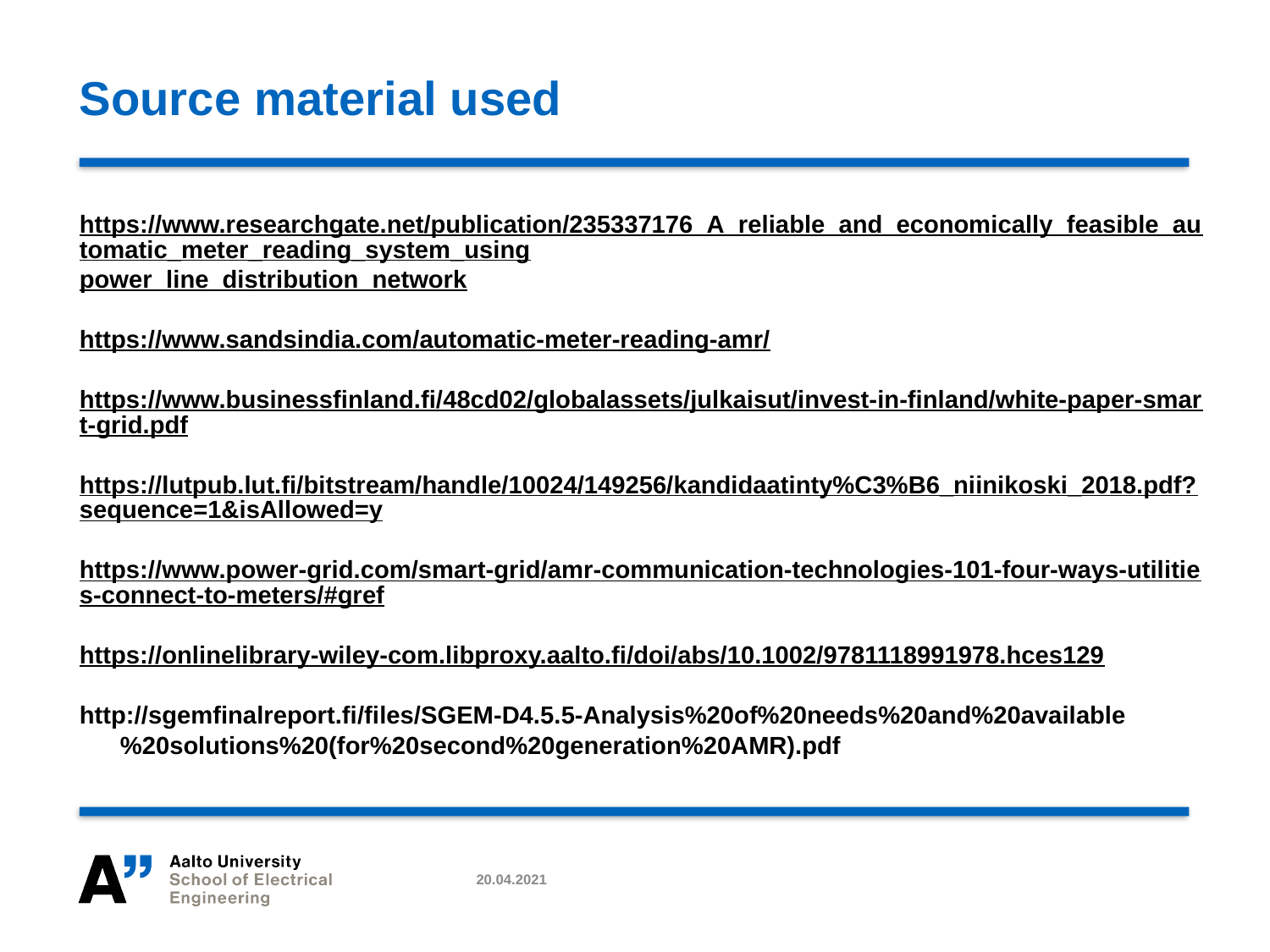

# Source material used
https://www.researchgate.net/publication/235337176_A_reliable_and_economically_feasible_automatic_meter_reading_system_using
power_line_distribution_network

https://www.sandsindia.com/automatic-meter-reading-amr/

https://www.businessfinland.fi/48cd02/globalassets/julkaisut/invest-in-finland/white-paper-smart-grid.pdf

https://lutpub.lut.fi/bitstream/handle/10024/149256/kandidaatinty%C3%B6_niinikoski_2018.pdf?sequence=1&isAllowed=y

https://www.power-grid.com/smart-grid/amr-communication-technologies-101-four-ways-utilities-connect-to-meters/#gref

https://onlinelibrary-wiley-com.libproxy.aalto.fi/doi/abs/10.1002/9781118991978.hces129

http://sgemfinalreport.fi/files/SGEM-D4.5.5-Analysis%20of%20needs%20and%20available%20solutions%20(for%20second%20generation%20AMR).pdf

20.04.2021